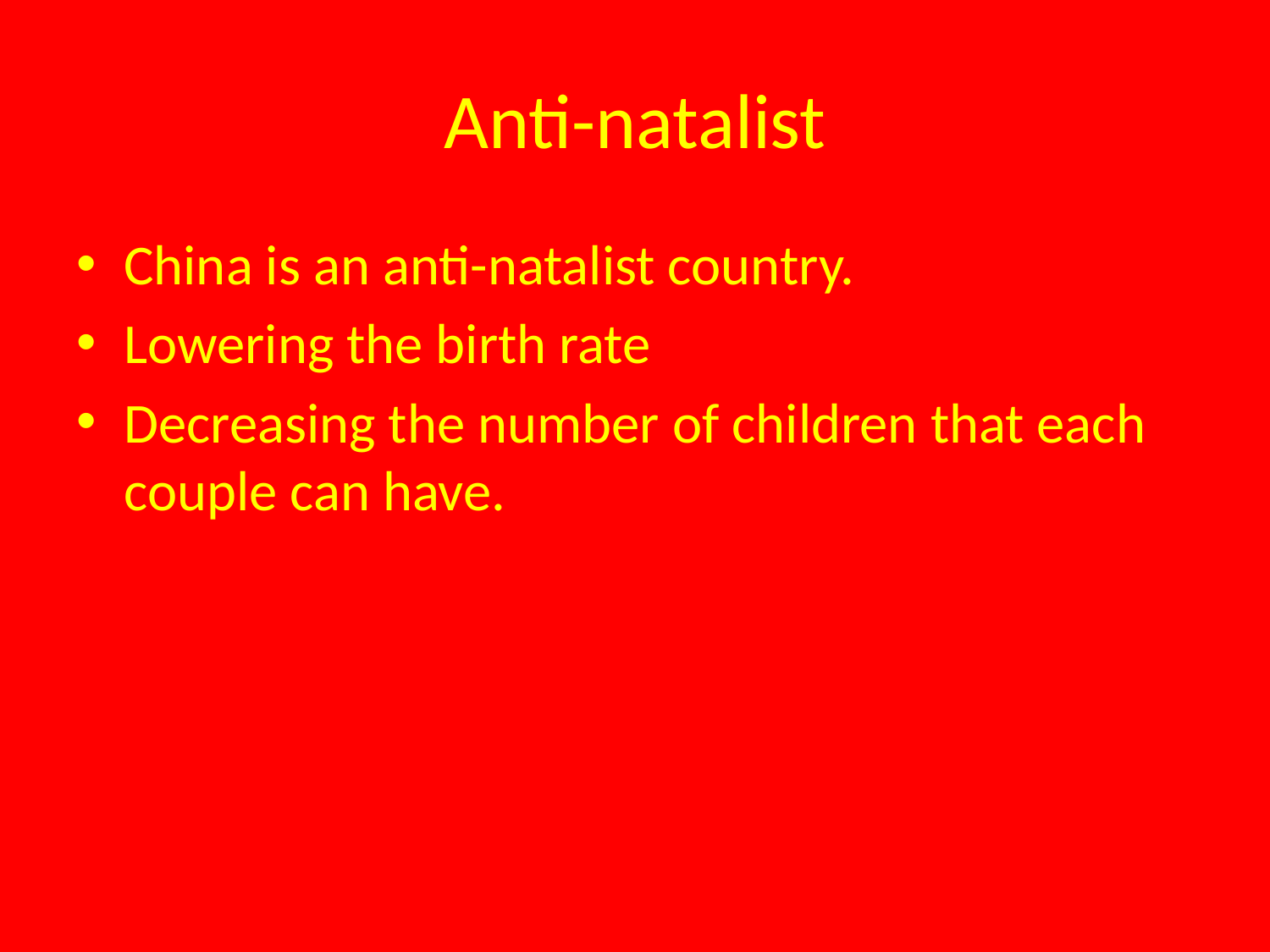

# Anti-natalist
China is an anti-natalist country.
Lowering the birth rate
Decreasing the number of children that each couple can have.